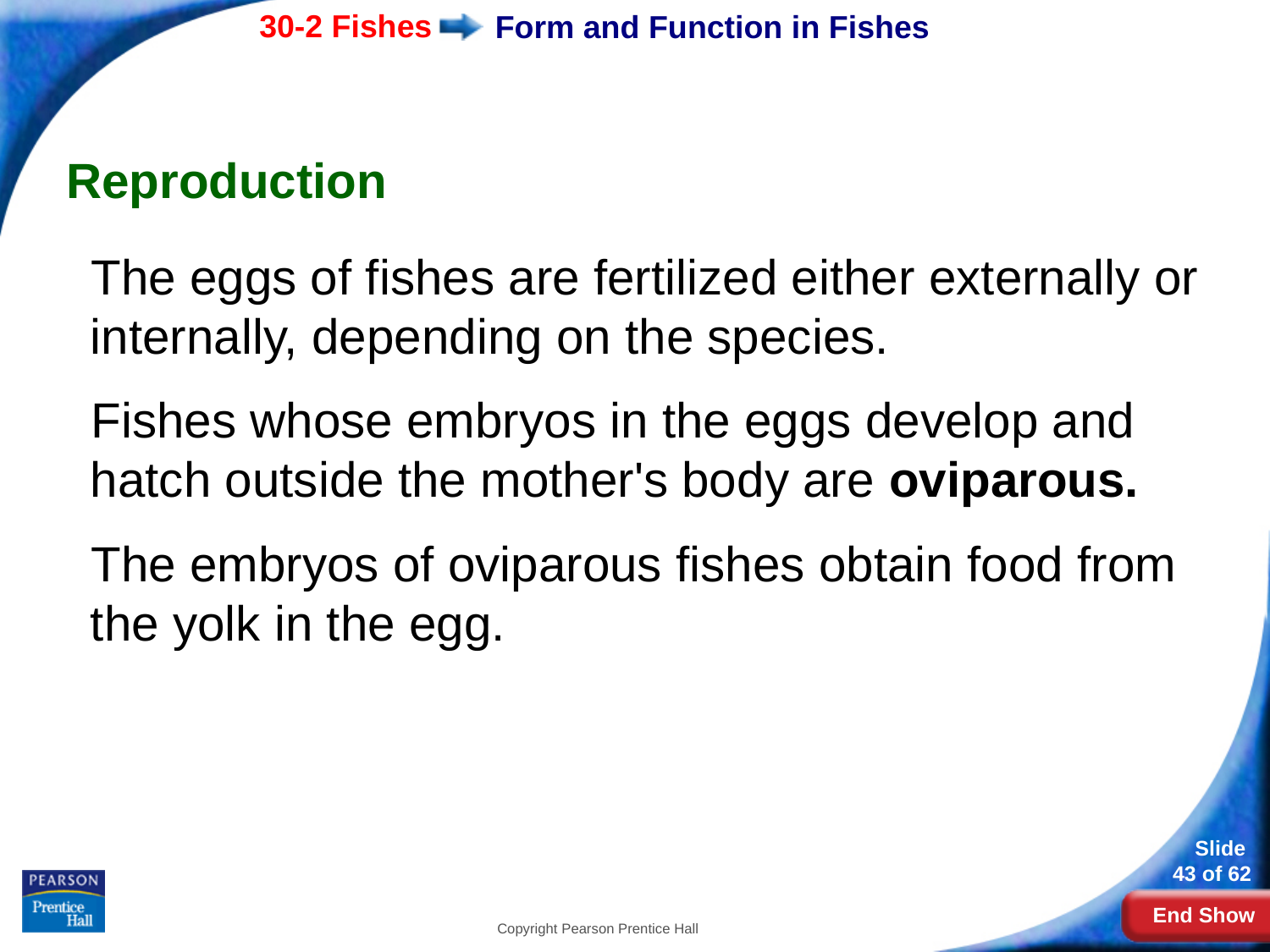

# Form and Function in Fishes
Reproduction
The eggs of fishes are fertilized either externally or internally, depending on the species.
Fishes whose embryos in the eggs develop and hatch outside the mother's body are oviparous.
The embryos of oviparous fishes obtain food from the yolk in the egg.
Copyright Pearson Prentice Hall